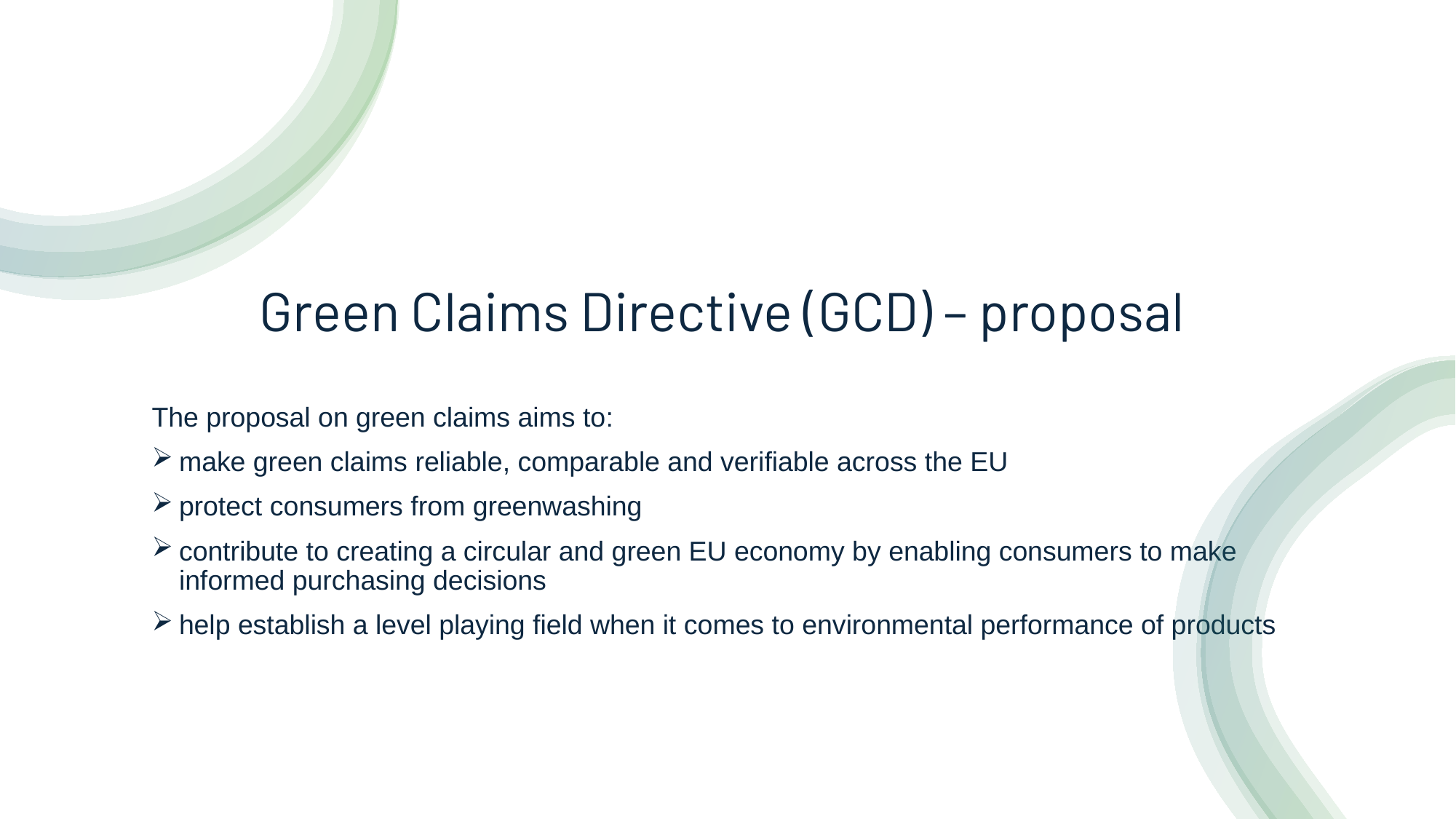

# Green Claims Directive (GCD) – proposal
The proposal on green claims aims to:
make green claims reliable, comparable and verifiable across the EU
protect consumers from greenwashing
contribute to creating a circular and green EU economy by enabling consumers to make informed purchasing decisions
help establish a level playing field when it comes to environmental performance of products